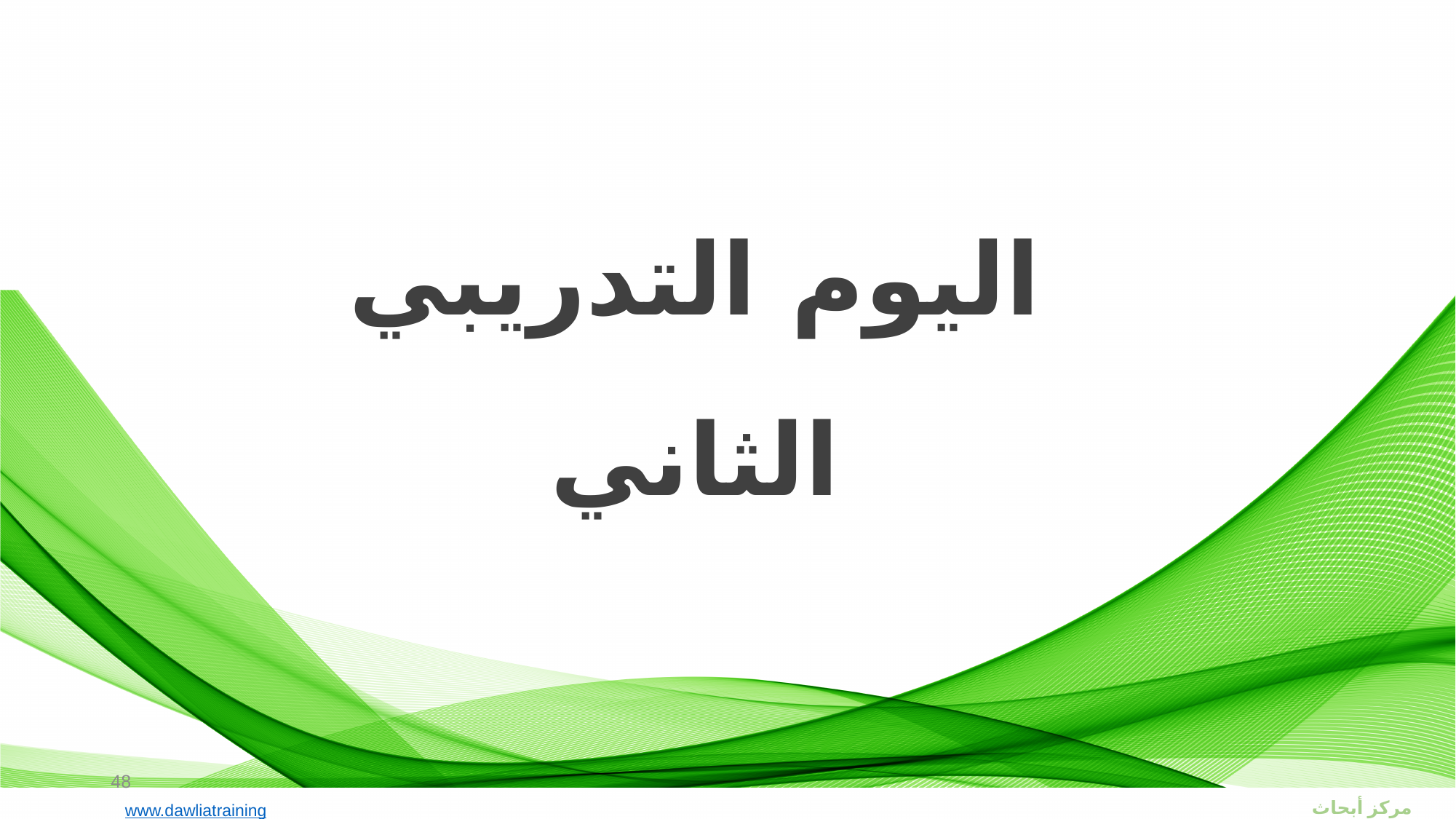

اليوم التدريبي الثاني
48
مركز أبحاث الدولية للتدريب
www.dawliatraining.com